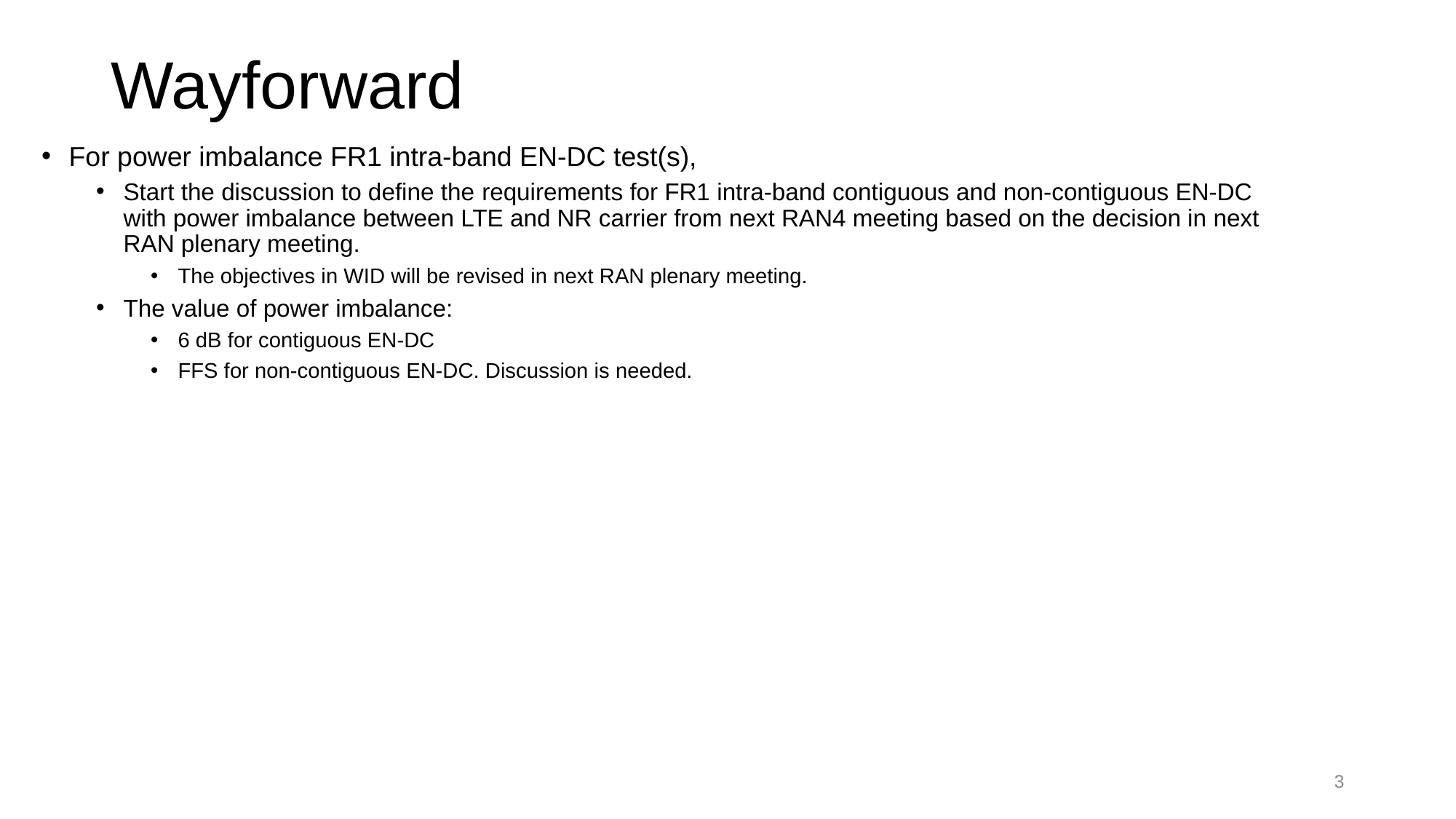

# Wayforward
For power imbalance FR1 intra-band EN-DC test(s),
Start the discussion to define the requirements for FR1 intra-band contiguous and non-contiguous EN-DC with power imbalance between LTE and NR carrier from next RAN4 meeting based on the decision in next RAN plenary meeting.
The objectives in WID will be revised in next RAN plenary meeting.
The value of power imbalance:
6 dB for contiguous EN-DC
FFS for non-contiguous EN-DC. Discussion is needed.

3